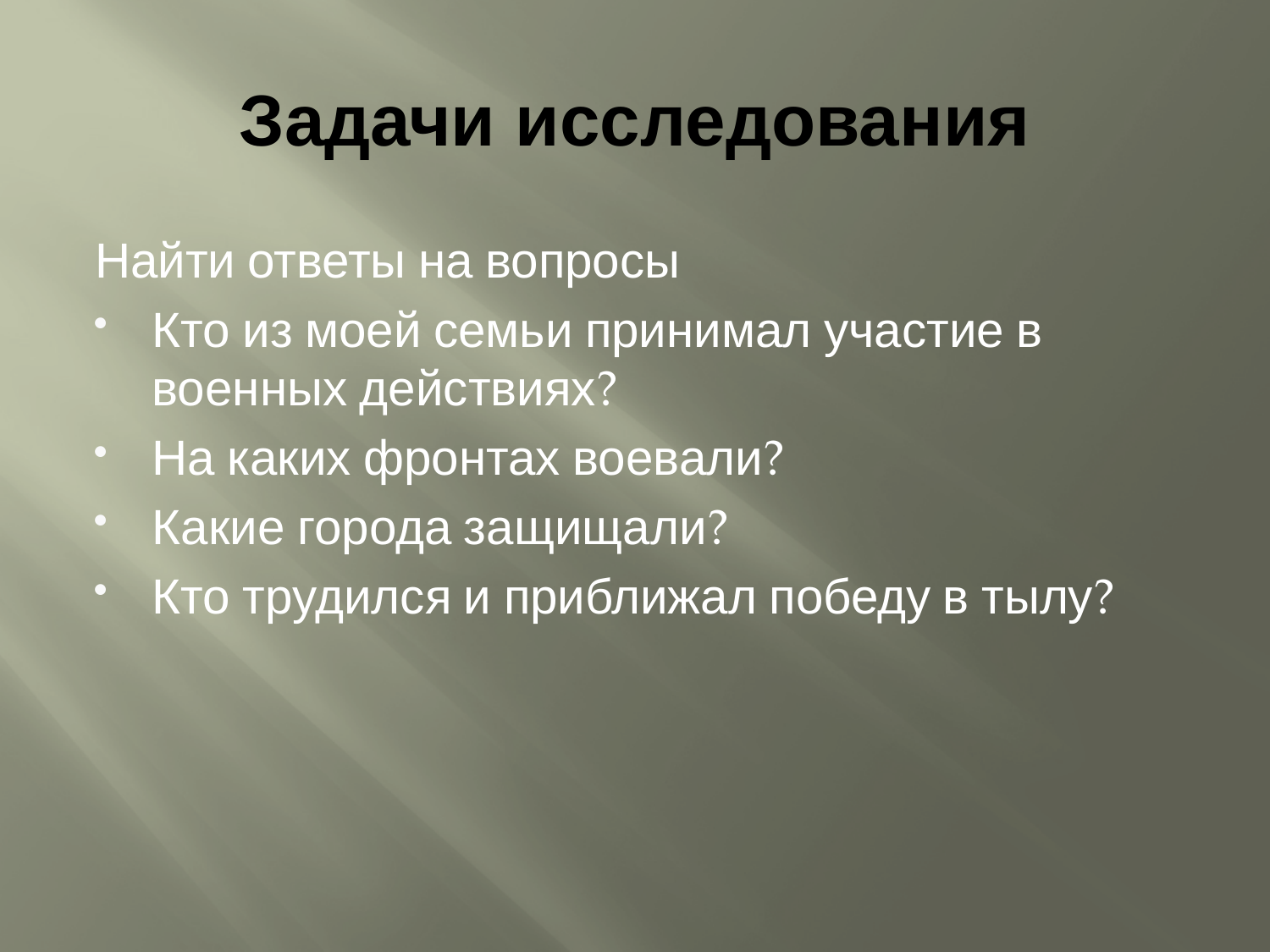

# Задачи исследования
Найти ответы на вопросы
Кто из моей семьи принимал участие в военных действиях?
На каких фронтах воевали?
Какие города защищали?
Кто трудился и приближал победу в тылу?